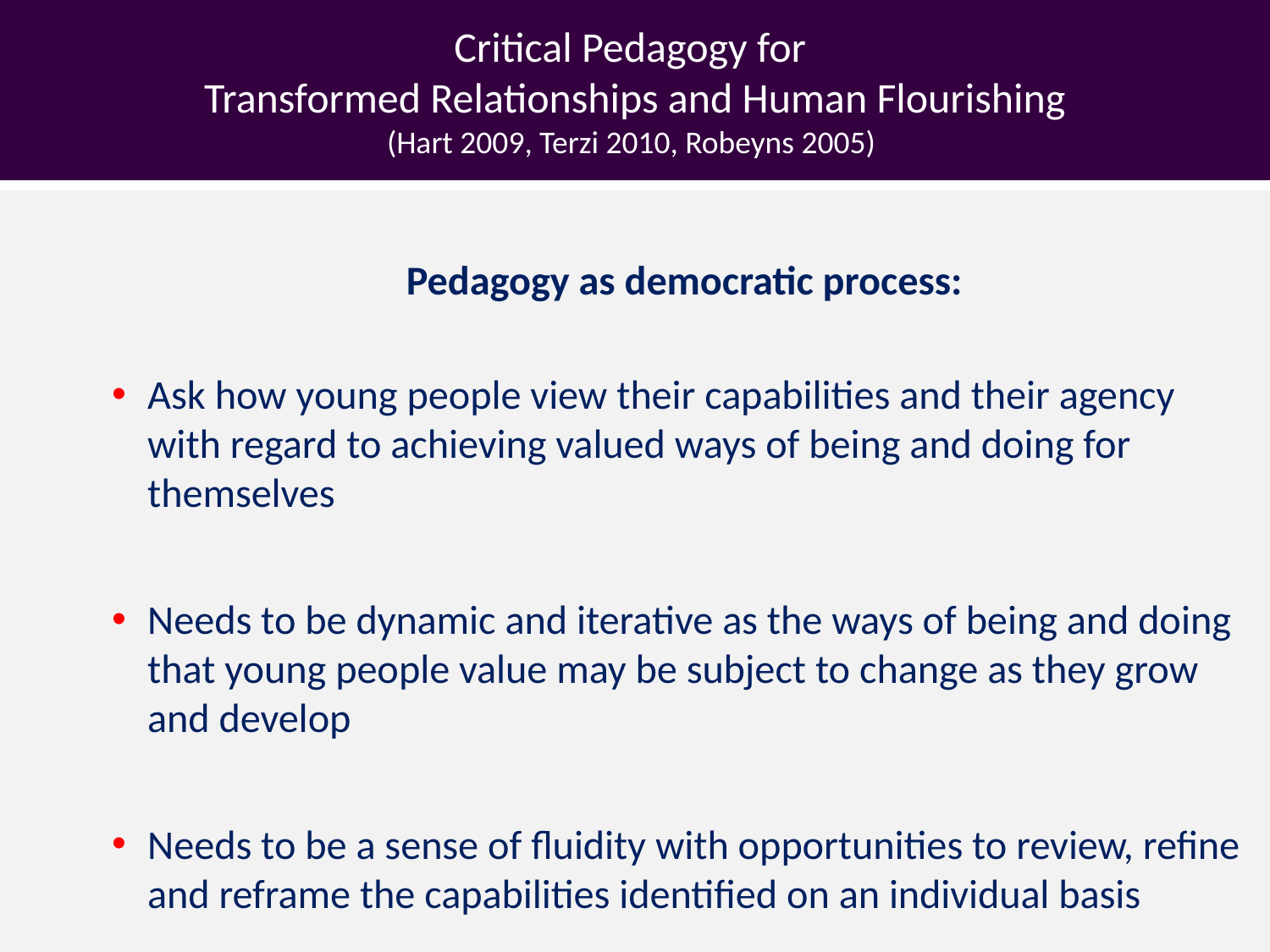

# Critical Pedagogy for Transformed Relationships and Human Flourishing (Hart 2009, Terzi 2010, Robeyns 2005)

Pedagogy as democratic process:

Ask how young people view their capabilities and their agency with regard to achieving valued ways of being and doing for themselves

Needs to be dynamic and iterative as the ways of being and doing that young people value may be subject to change as they grow and develop

Needs to be a sense of fluidity with opportunities to review, refine and reframe the capabilities identified on an individual basis